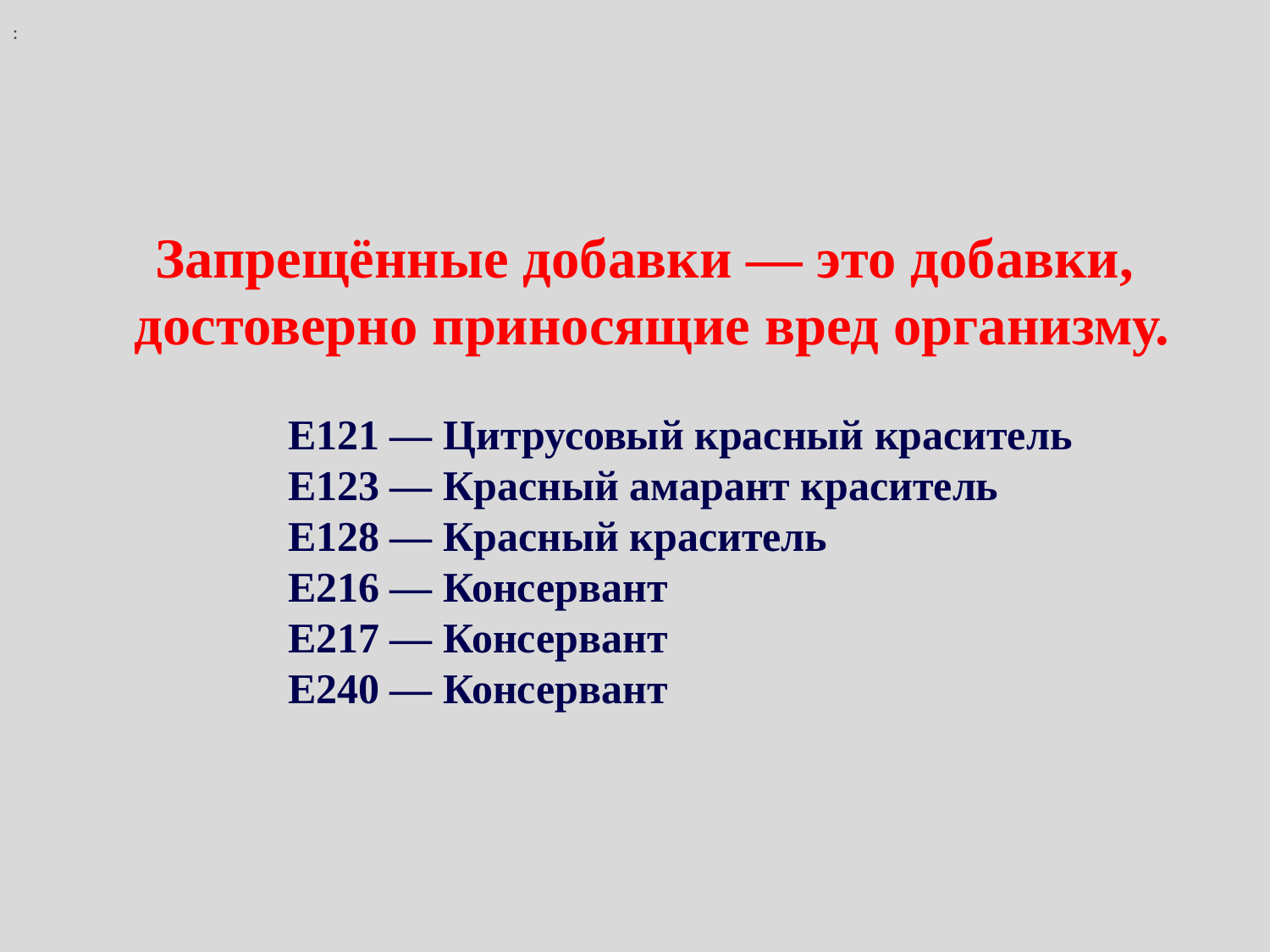

:
Запрещённые добавки — это добавки,
достоверно приносящие вред организму.

     E121 — Цитрусовый красный краситель
     E123 — Красный амарант краситель 
     E128 — Красный краситель 
     E216 — Консервант 
     E217 — Консервант   
     E240 — Консервант